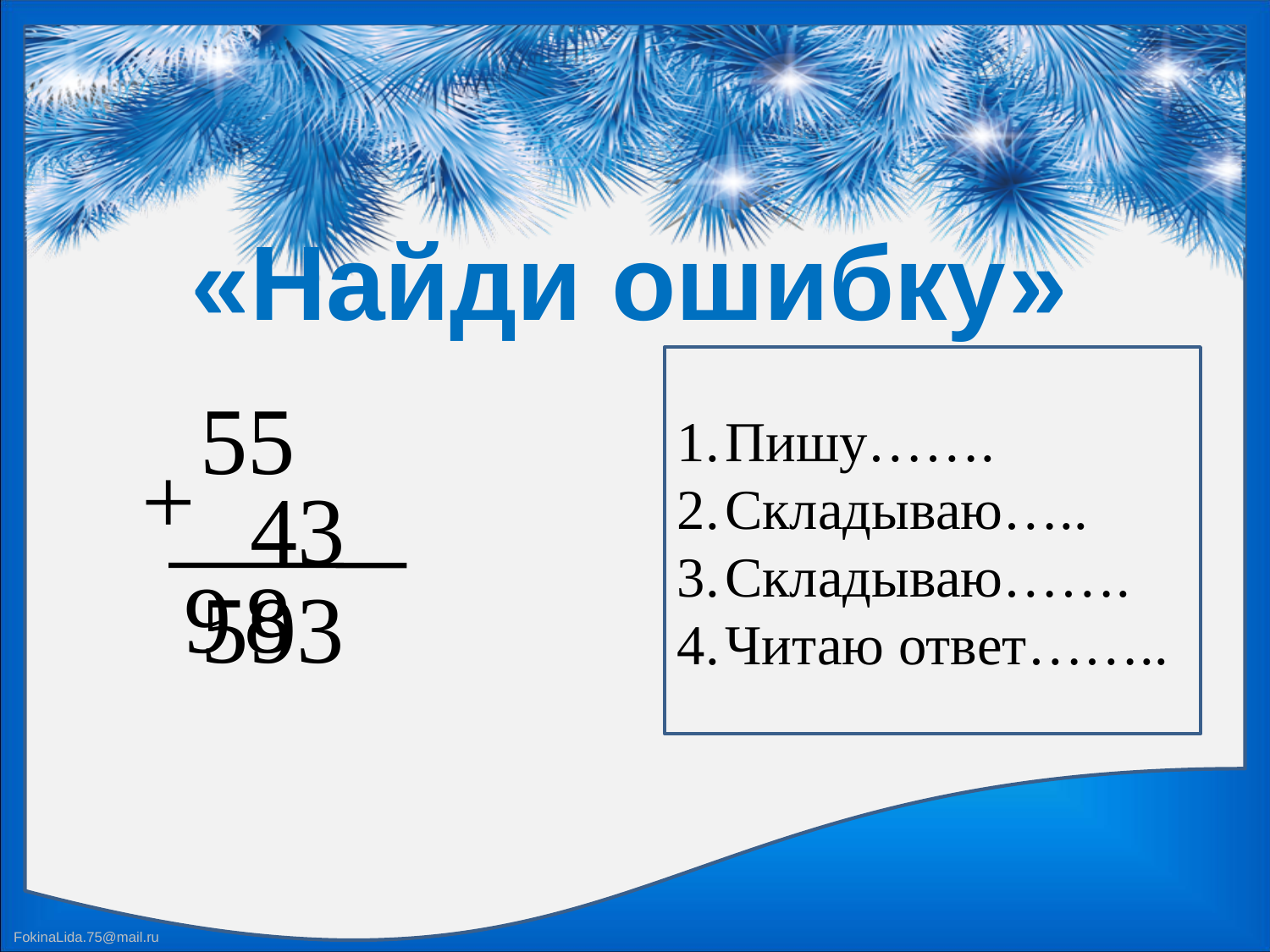

«Найди ошибку»
Пишу…….
Складываю…..
Складываю…….
Читаю ответ……..
55
+
43
9
8
593